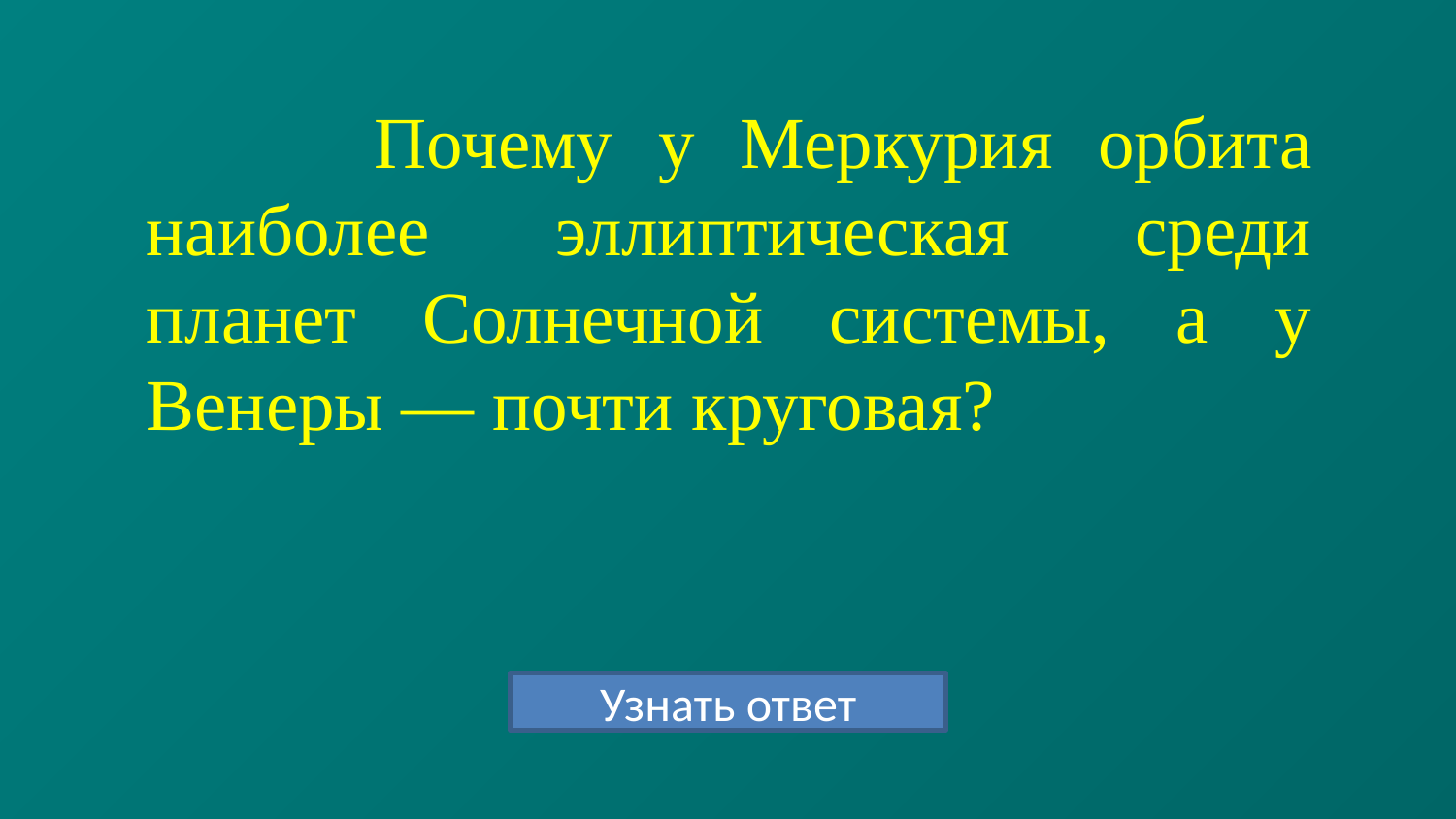

Почему у Меркурия орбита наиболее эллиптическая среди планет Солнечной системы, а у Венеры — почти круговая?